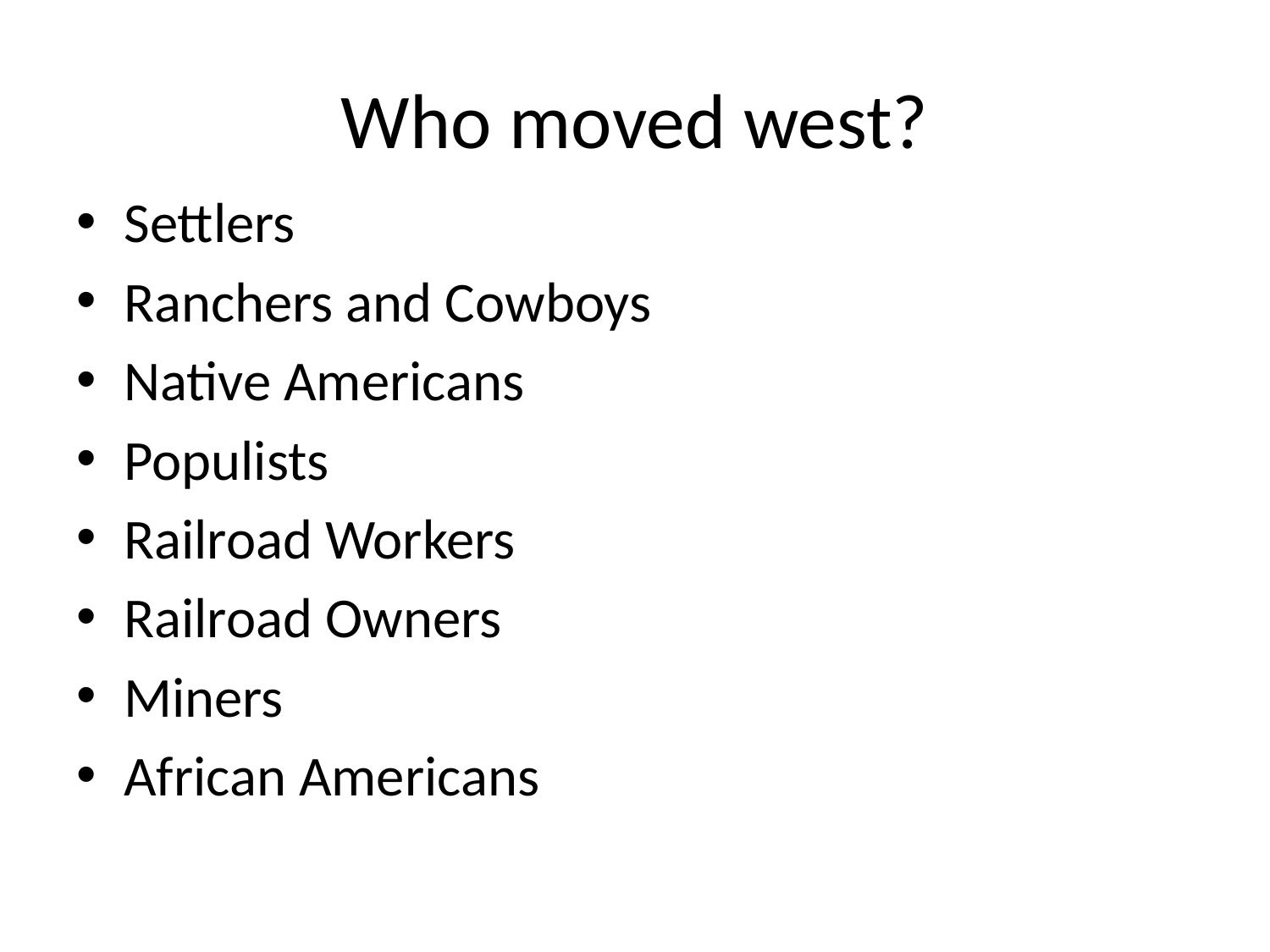

# Who moved west?
Settlers
Ranchers and Cowboys
Native Americans
Populists
Railroad Workers
Railroad Owners
Miners
African Americans